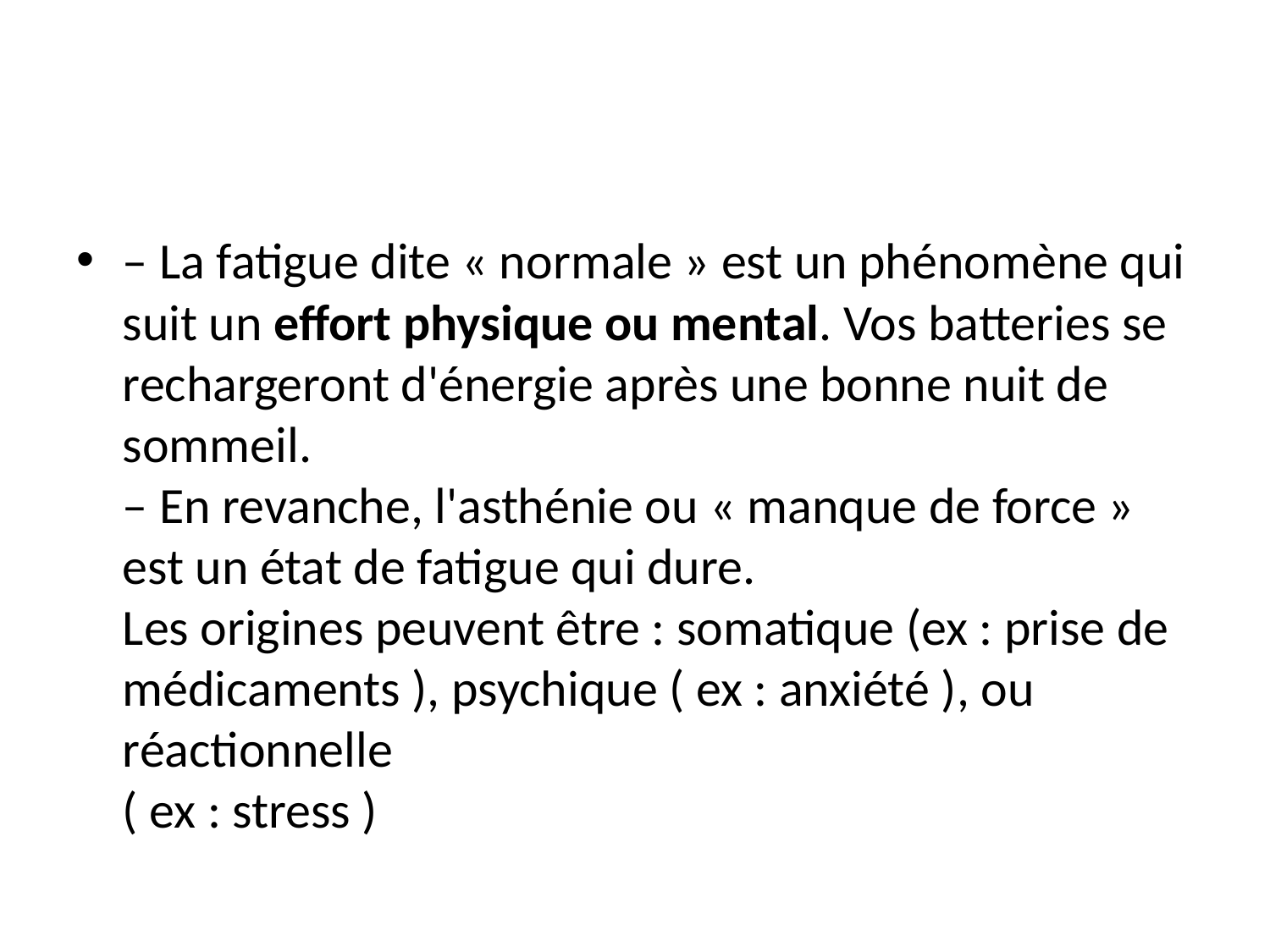

#
– La fatigue dite « normale » est un phénomène qui suit un effort physique ou mental. Vos batteries se
rechargeront d'énergie après une bonne nuit de sommeil.
– En revanche, l'asthénie ou « manque de force » est un état de fatigue qui dure.
Les origines peuvent être : somatique (ex : prise de médicaments ), psychique ( ex : anxiété ), ou réactionnelle
( ex : stress )